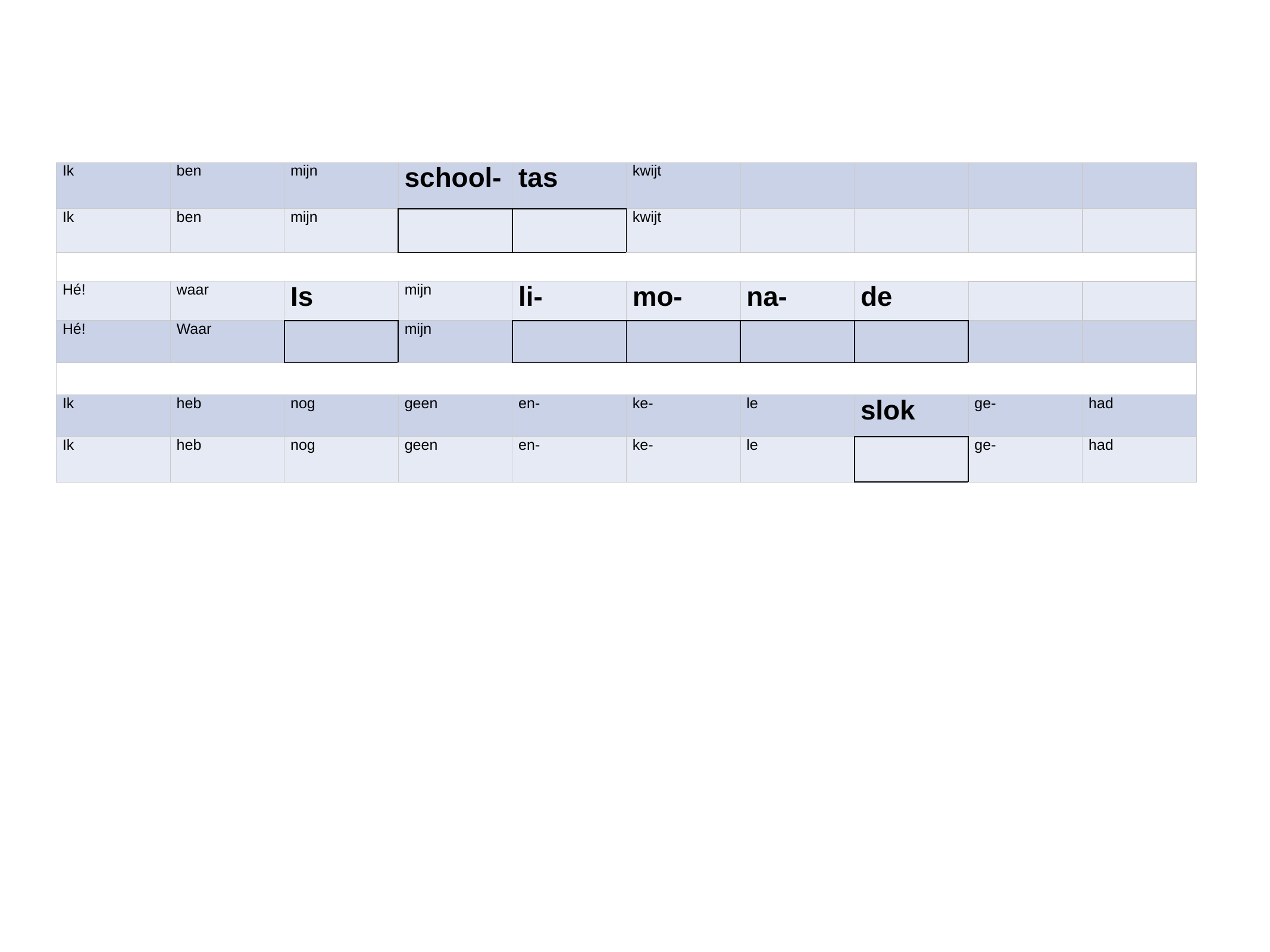

| Ik | ben | mijn | school- | tas | kwijt |  |  |  |  |
| --- | --- | --- | --- | --- | --- | --- | --- | --- | --- |
| Ik | ben | mijn |  |  | kwijt |  |  |  |  |
|  |  |  |  |  |  |  |  |  |  |
| Hé! | waar | Is | mijn | li- | mo- | na- | de |  |  |
| Hé! | Waar |  | mijn |  |  |  |  |  |  |
|  |  |  |  |  |  |  |  |  |  |
| Ik | heb | nog | geen | en- | ke- | le | slok | ge- | had |
| Ik | heb | nog | geen | en- | ke- | le |  | ge- | had |